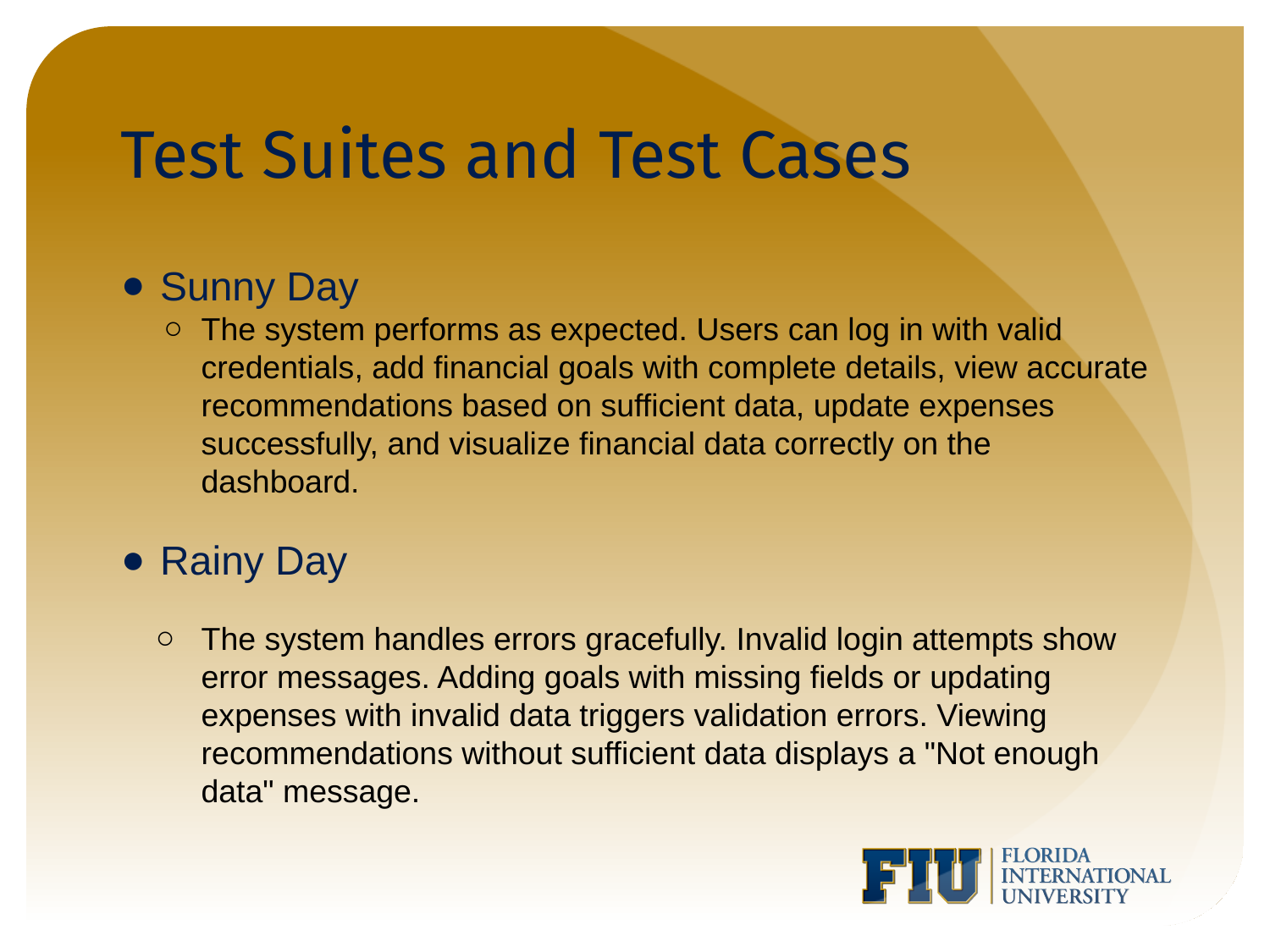

# Test Suites and Test Cases
Sunny Day
The system performs as expected. Users can log in with valid credentials, add financial goals with complete details, view accurate recommendations based on sufficient data, update expenses successfully, and visualize financial data correctly on the dashboard.
Rainy Day
The system handles errors gracefully. Invalid login attempts show error messages. Adding goals with missing fields or updating expenses with invalid data triggers validation errors. Viewing recommendations without sufficient data displays a "Not enough data" message.